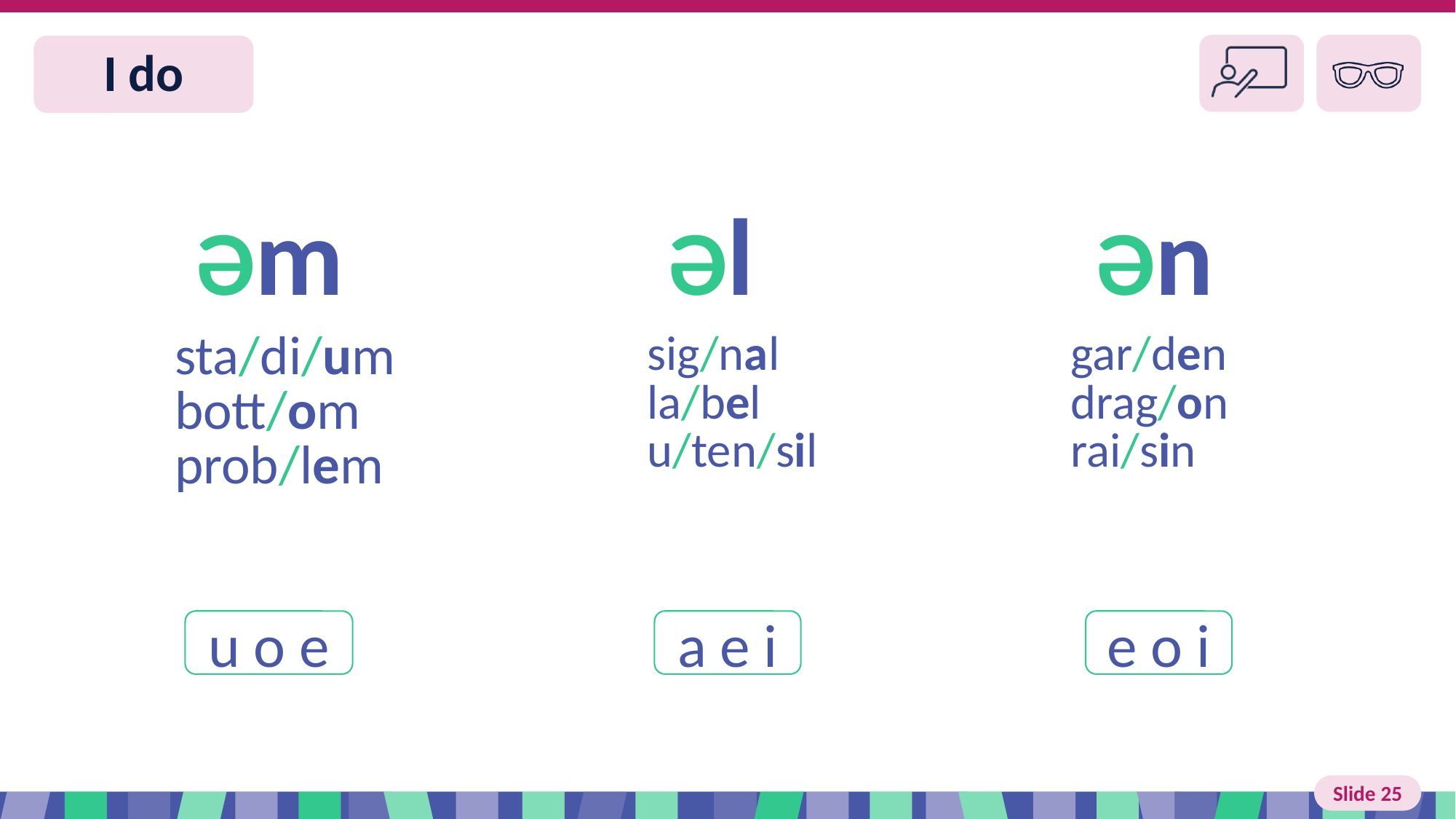

Slide 25 I do
| Əm | Əl | Ən |
| --- | --- | --- |
| sta/di/um bott/om prob/lem | sig/nal la/bel u/ten/sil | gar/den drag/on rai/sin |
u o e
a e i
e o i